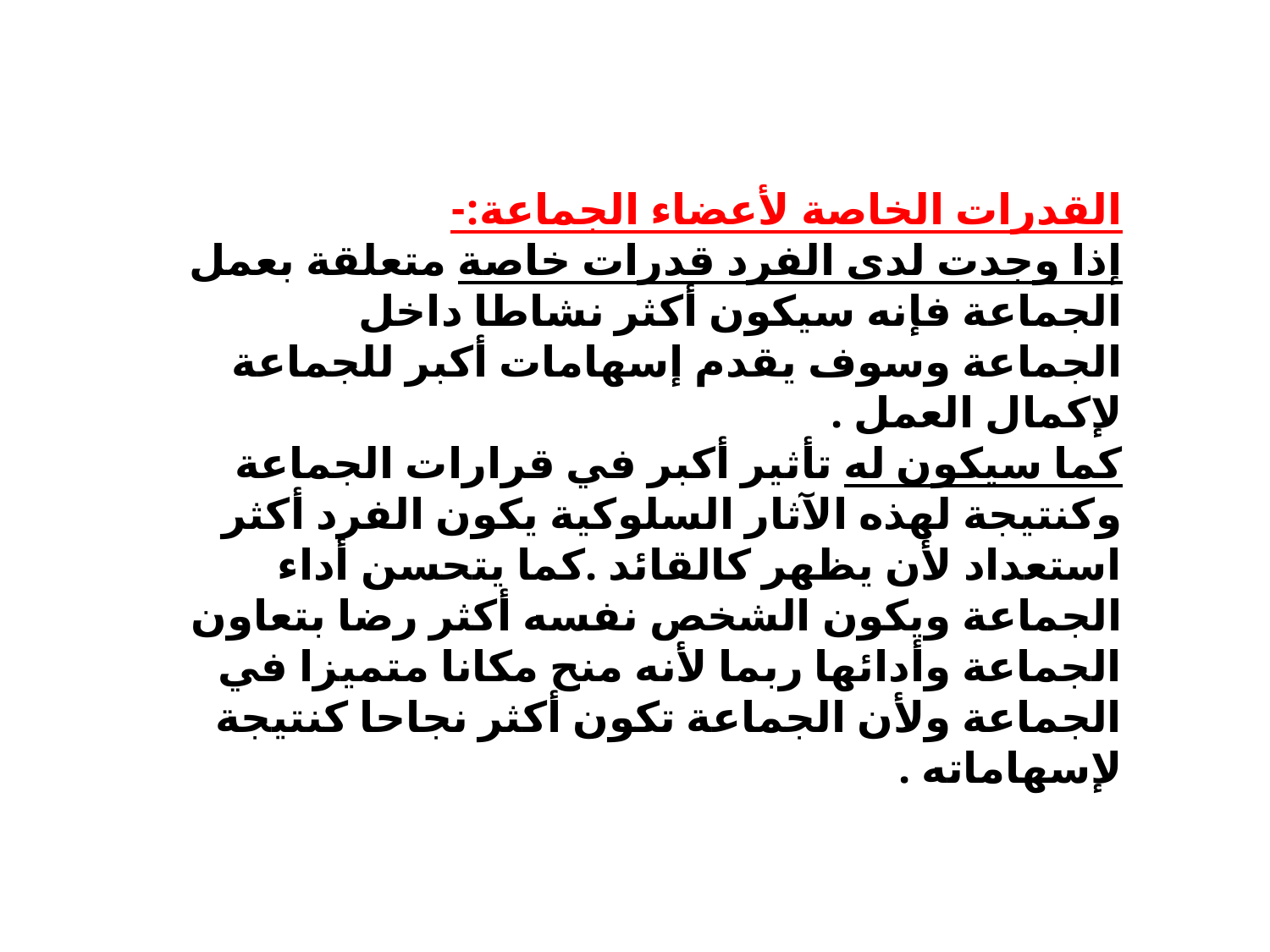

القدرات الخاصة لأعضاء الجماعة:-
إذا وجدت لدى الفرد قدرات خاصة متعلقة بعمل الجماعة فإنه سيكون أكثر نشاطا داخل الجماعة وسوف يقدم إسهامات أكبر للجماعة لإكمال العمل .
كما سيكون له تأثير أكبر في قرارات الجماعة وكنتيجة لهذه الآثار السلوكية يكون الفرد أكثر استعداد لأن يظهر كالقائد .كما يتحسن أداء الجماعة ويكون الشخص نفسه أكثر رضا بتعاون الجماعة وأدائها ربما لأنه منح مكانا متميزا في الجماعة ولأن الجماعة تكون أكثر نجاحا كنتيجة لإسهاماته .